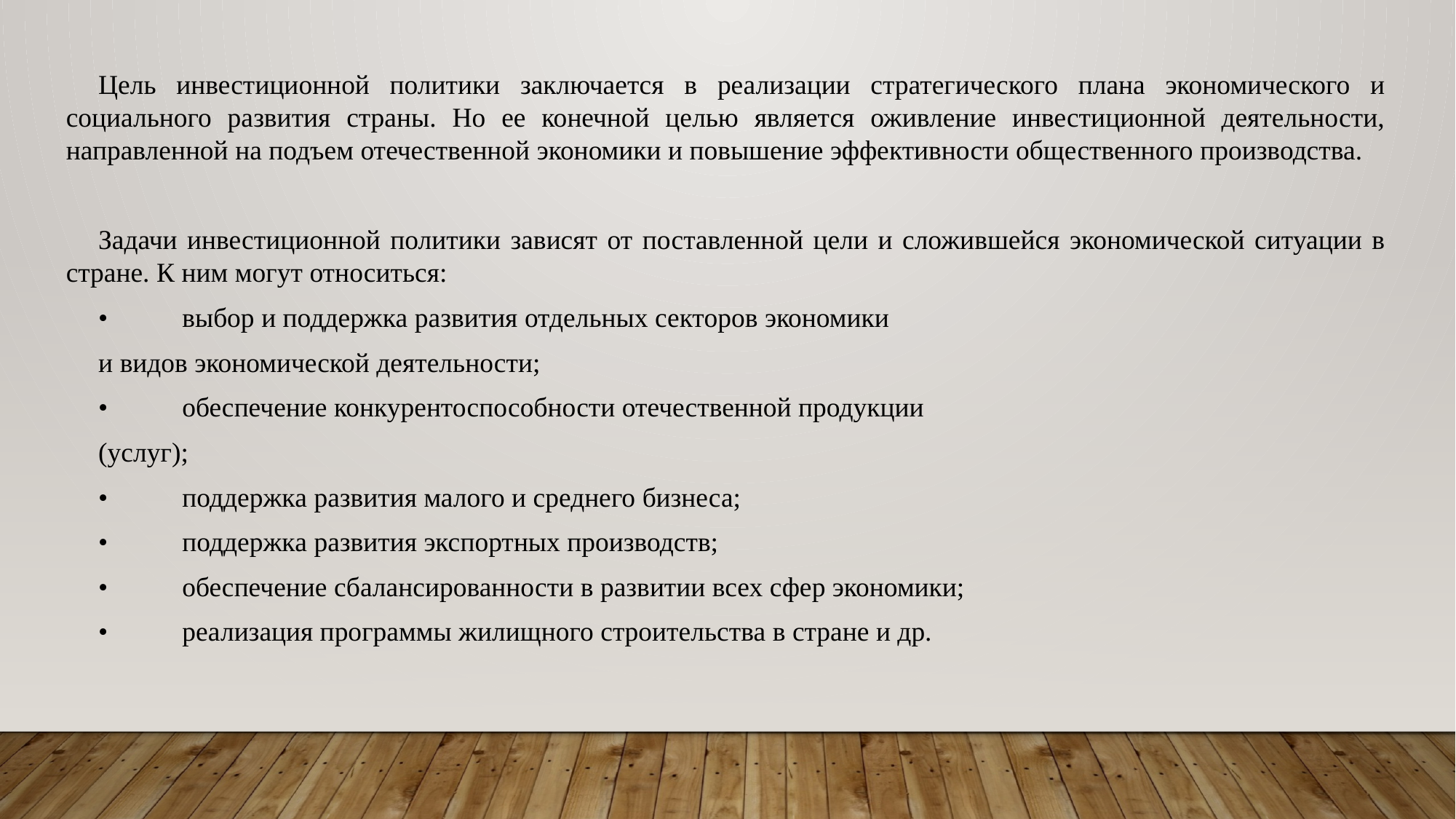

Цель инвестиционной политики заключается в реализации стратегического плана экономического и социального развития страны. Но ее конечной целью является оживление инвестиционной деятельности, направленной на подъем отечественной экономики и повышение эффективности общественного производства.

Задачи инвестиционной политики зависят от поставленной цели и сложившейся экономической ситуации в стране. К ним могут относиться:
•	 выбор и поддержка развития отдельных секторов экономики
и видов экономической деятельности;
•	 обеспечение конкурентоспособности отечественной продукции
(услуг);
•	 поддержка развития малого и среднего бизнеса;
•	 поддержка развития экспортных производств;
•	 обеспечение сбалансированности в развитии всех сфер экономики;
•	 реализация программы жилищного строительства в стране и др.